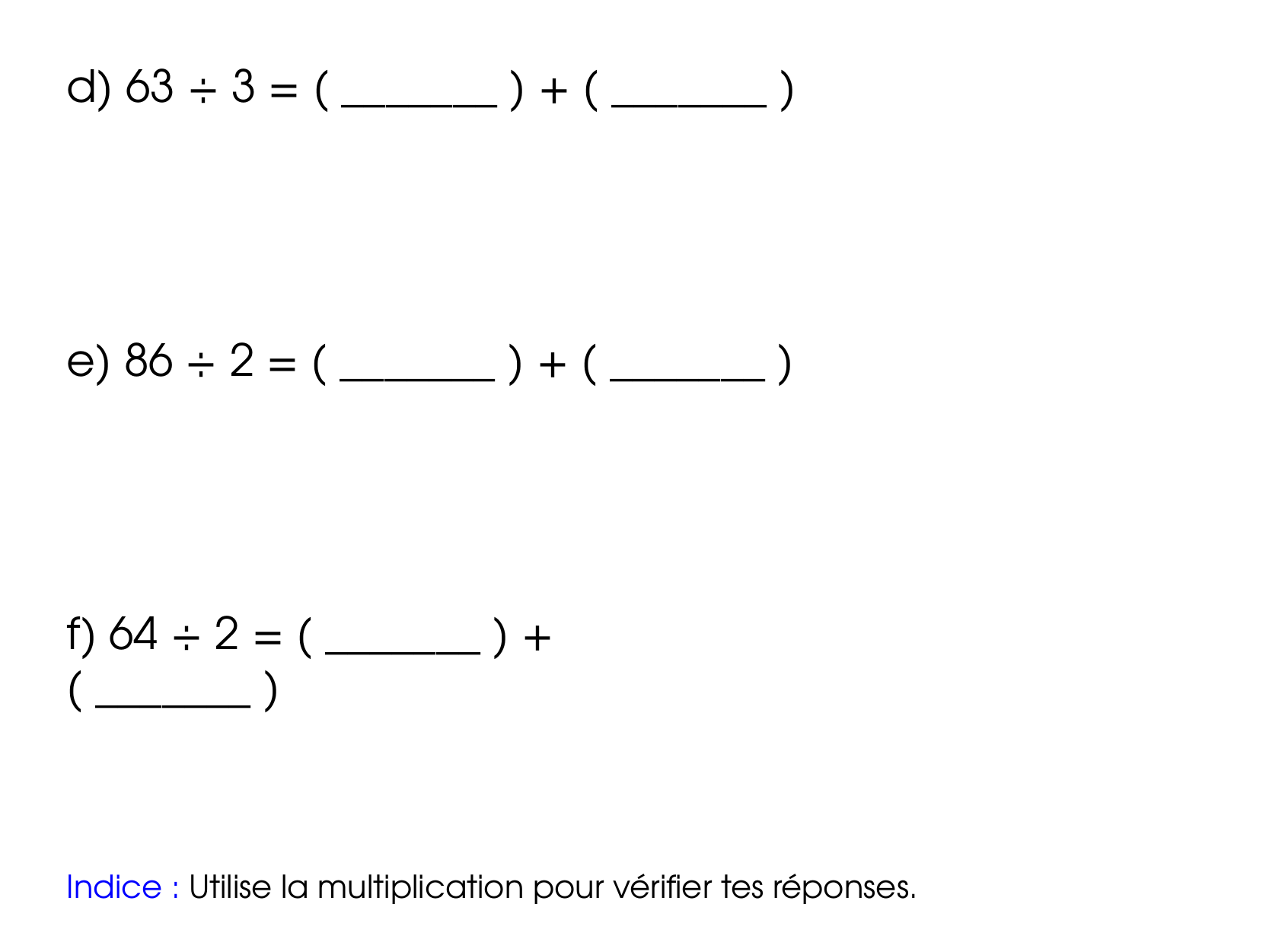

d) 63 ÷ 3 = ( _______ ) + ( _______ )
e) 86 ÷ 2 = ( _______ ) + ( _______ )
f) 64 ÷ 2 = ( _______ ) + ( _______ )
Indice : Utilise la multiplication pour vérifier tes réponses.